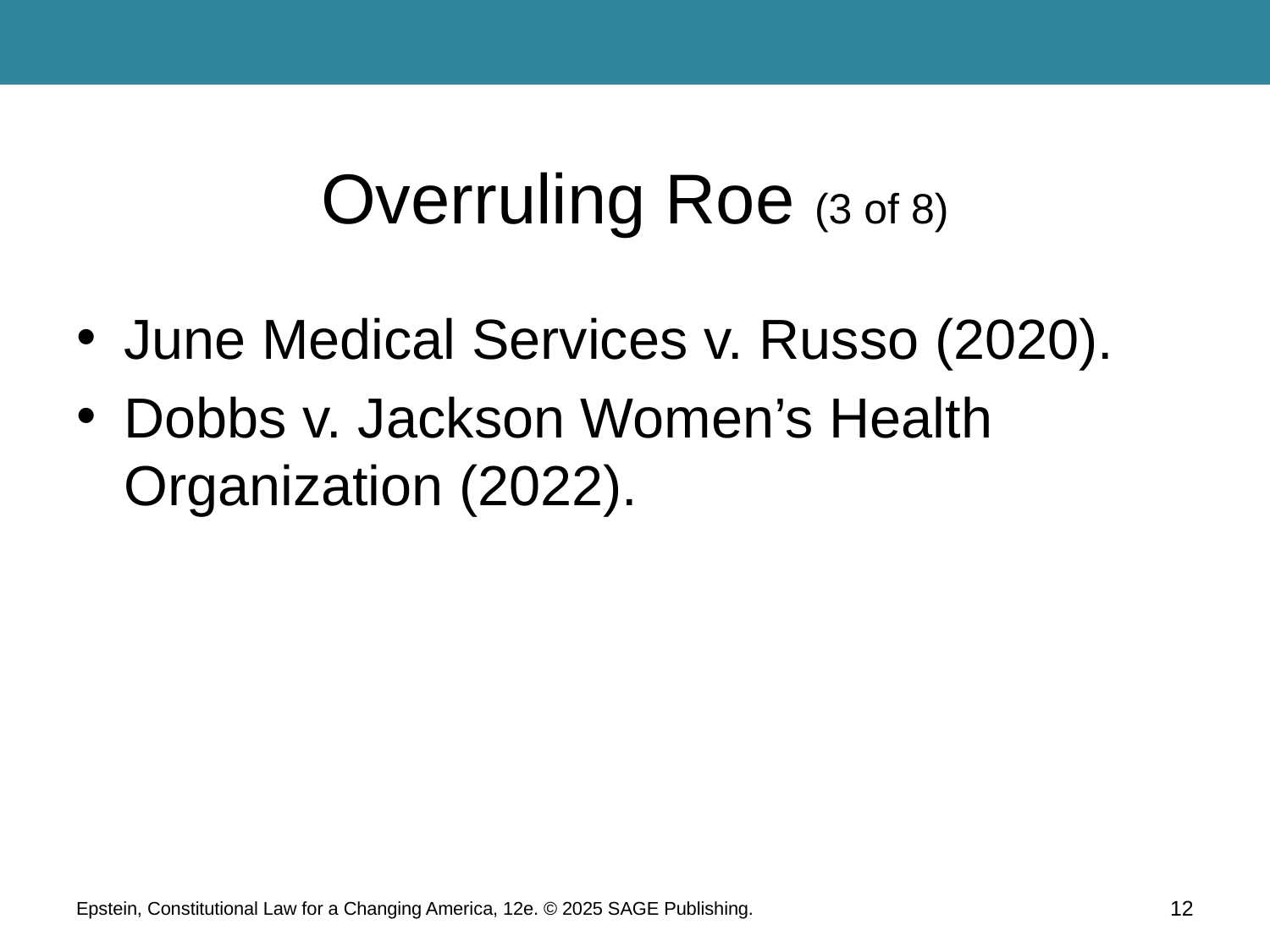

# Overruling Roe (3 of 8)
June Medical Services v. Russo (2020).
Dobbs v. Jackson Women’s Health Organization (2022).
Epstein, Constitutional Law for a Changing America, 12e. © 2025 SAGE Publishing.
12